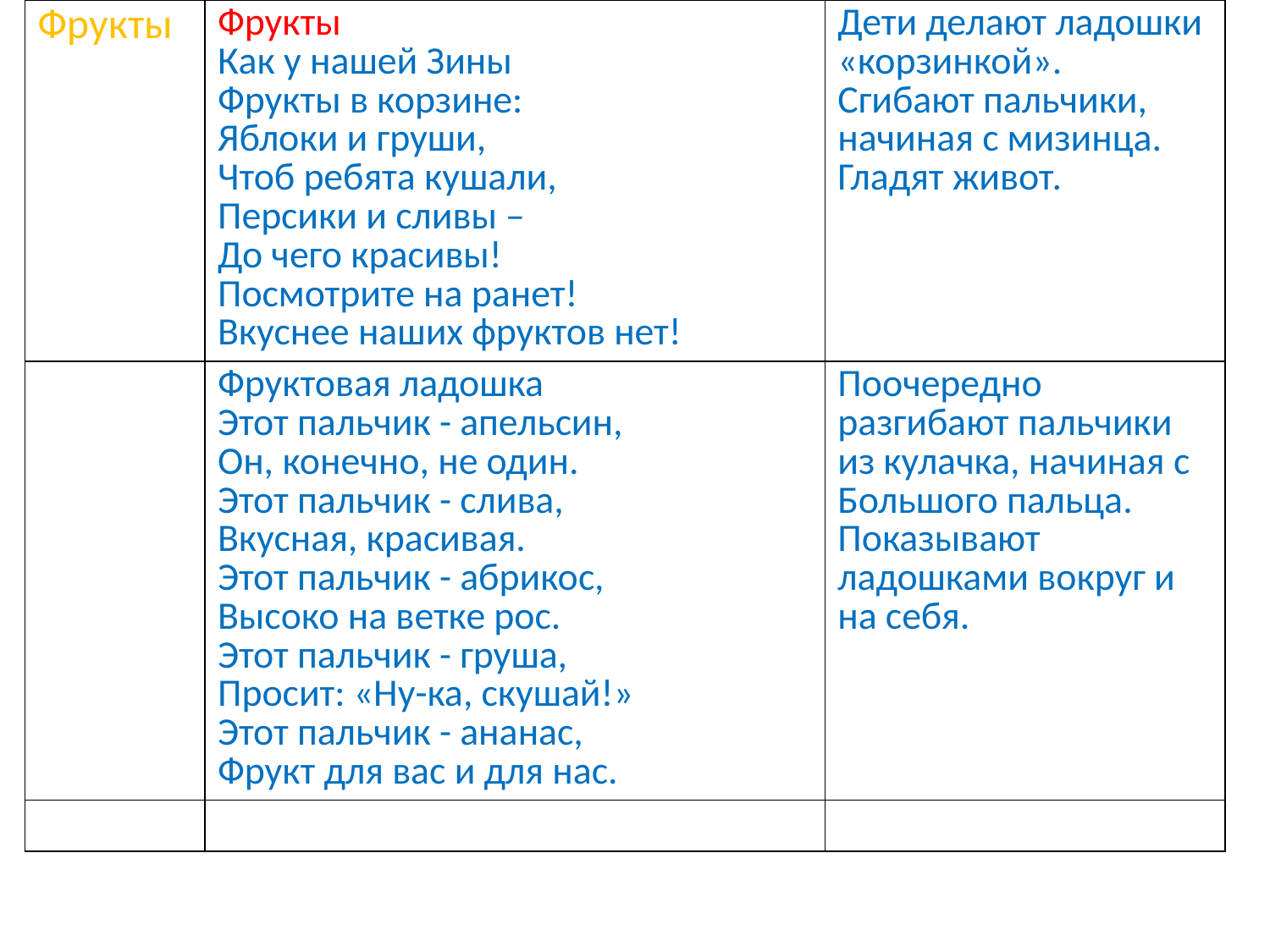

| Фрукты | Фрукты Как у нашей Зины Фрукты в корзине: Яблоки и груши, Чтоб ребята кушали, Персики и сливы – До чего красивы! Посмотрите на ранет! Вкуснее наших фруктов нет! | Дети делают ладошки «корзинкой». Сгибают пальчики, начиная с мизинца. Гладят живот. |
| --- | --- | --- |
|  | Фруктовая ладошка Этот пальчик - апельсин, Он, конечно, не один. Этот пальчик - слива, Вкусная, красивая. Этот пальчик - абрикос, Высоко на ветке рос. Этот пальчик - груша, Просит: «Ну-ка, скушай!» Этот пальчик - ананас, Фрукт для вас и для нас. | Поочередно разгибают пальчики из кулачка, начиная с Большого пальца. Показывают ладошками вокруг и на себя. |
|  |  |  |